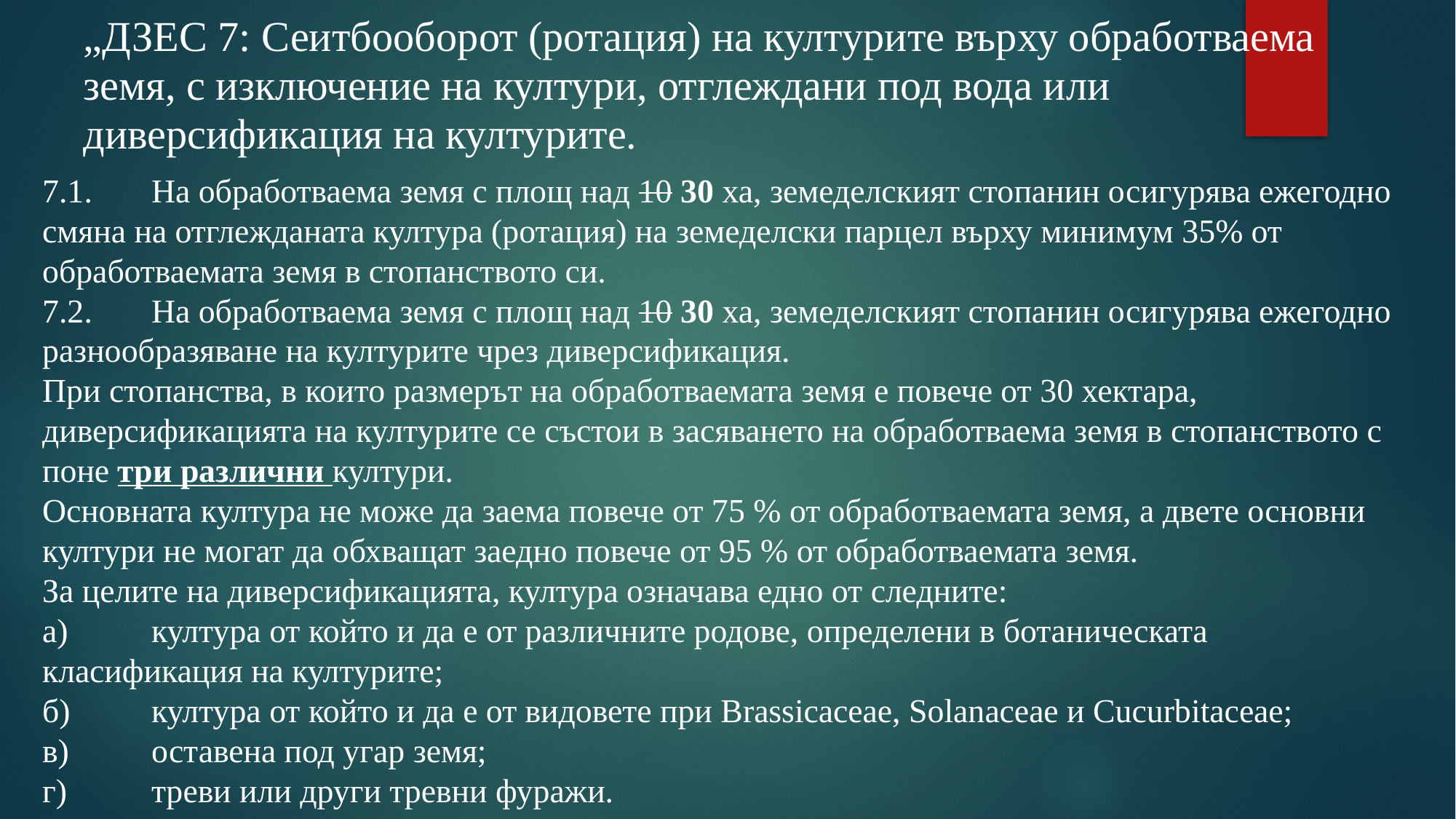

„ДЗЕС 7: Сеитбооборот (ротация) на културите върху обработваема

земя, с изключение на култури, отглеждани под вода или

диверсификация на културите.
7.1.	На обработваема земя с площ над 10 30 ха, земеделският стопанин осигурява ежегодно смяна на отглежданата култура (ротация) на земеделски парцел върху минимум 35% от обработваемата земя в стопанството си.
7.2.	На обработваема земя с площ над 10 30 ха, земеделският стопанин осигурява ежегодно разнообразяване на културите чрез диверсификация.
При стопанства, в които размерът на обработваемата земя е повече от 30 хектара, диверсификацията на културите се състои в засяването на обработваема земя в стопанството с поне три различни култури.
Основната култура не може да заема повече от 75 % от обработваемата земя, а двете основни култури не могат да обхващат заедно повече от 95 % от обработваемата земя.
За целите на диверсификацията, култура означава едно от следните:
а)	култура от който и да е от различните родове, определени в ботаническата
класификация на културите;
б)	култура от който и да е от видовете при Brassicaceae, Solanaceae и Cucurbitaceae;
в)	оставена под угар земя;
г)	треви или други тревни фуражи.